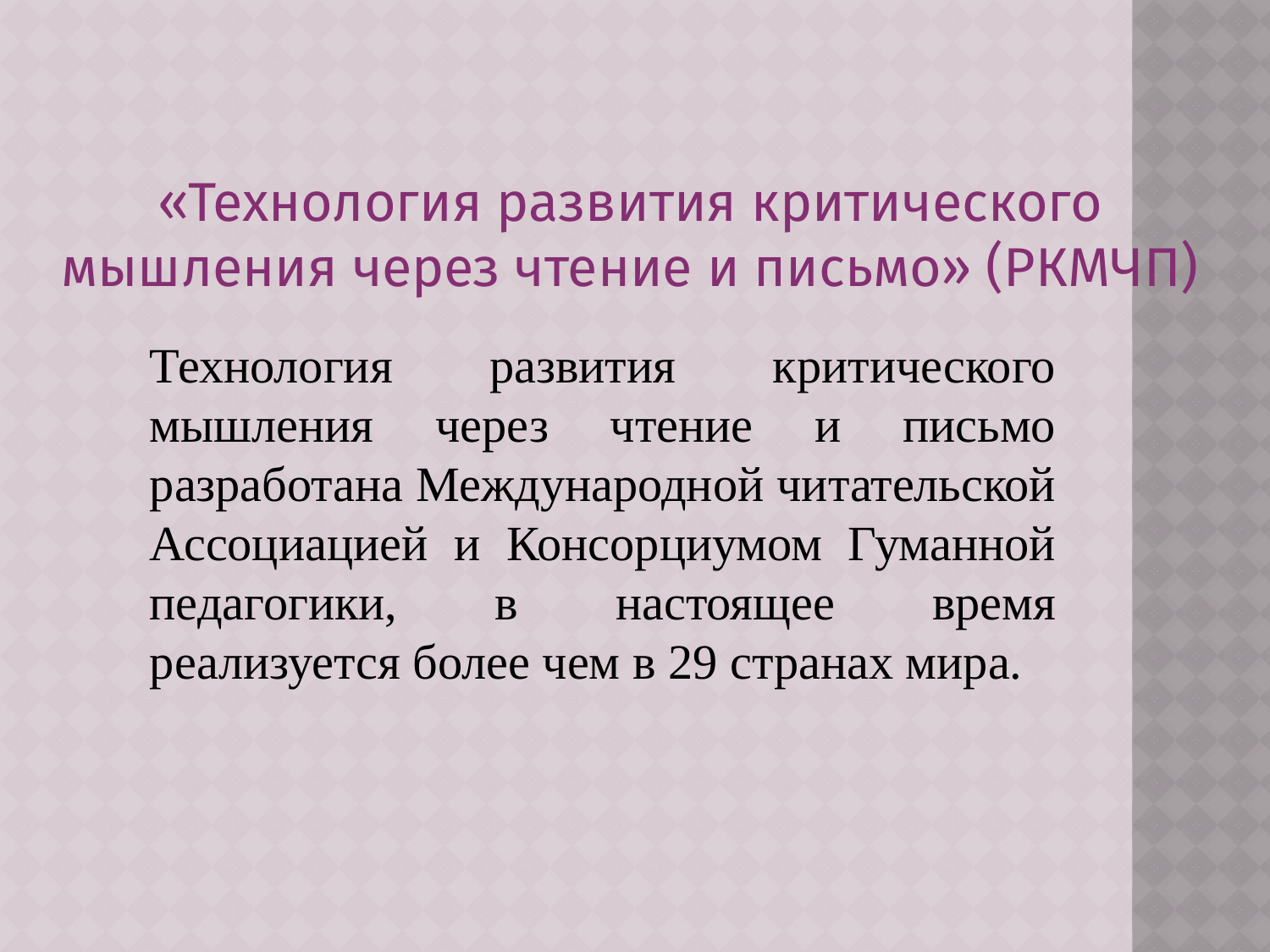

# «Технология развития критического мышления через чтение и письмо» (РКМЧП)
Технология развития критического мышления через чтение и письмо разработана Международной читательской Ассоциацией и Консорциумом Гуманной педагогики, в настоящее время реализуется более чем в 29 странах мира.